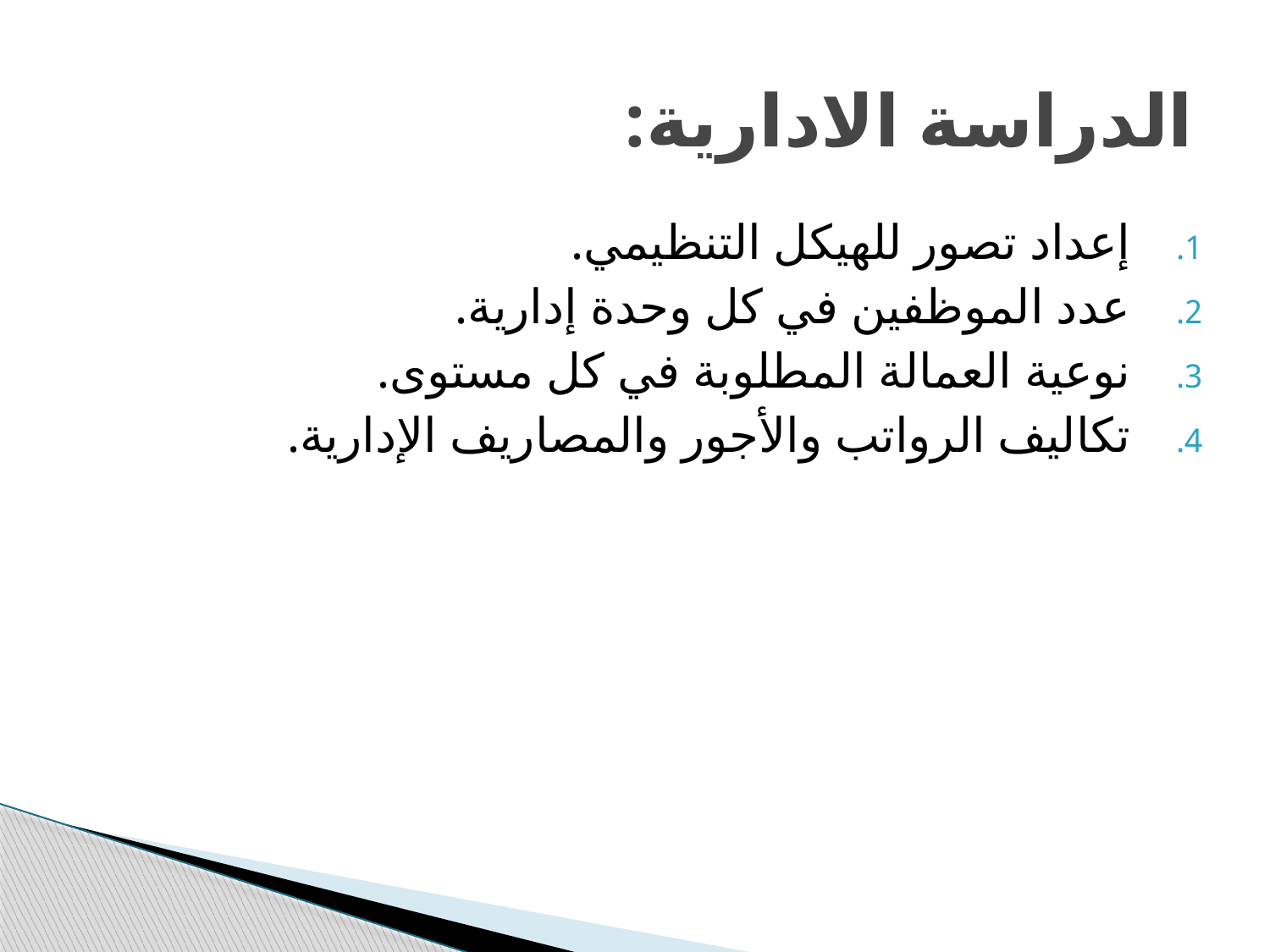

# الدراسة الادارية:
إعداد تصور للهيكل التنظيمي.
عدد الموظفين في كل وحدة إدارية.
نوعية العمالة المطلوبة في كل مستوى.
تكاليف الرواتب والأجور والمصاريف الإدارية.